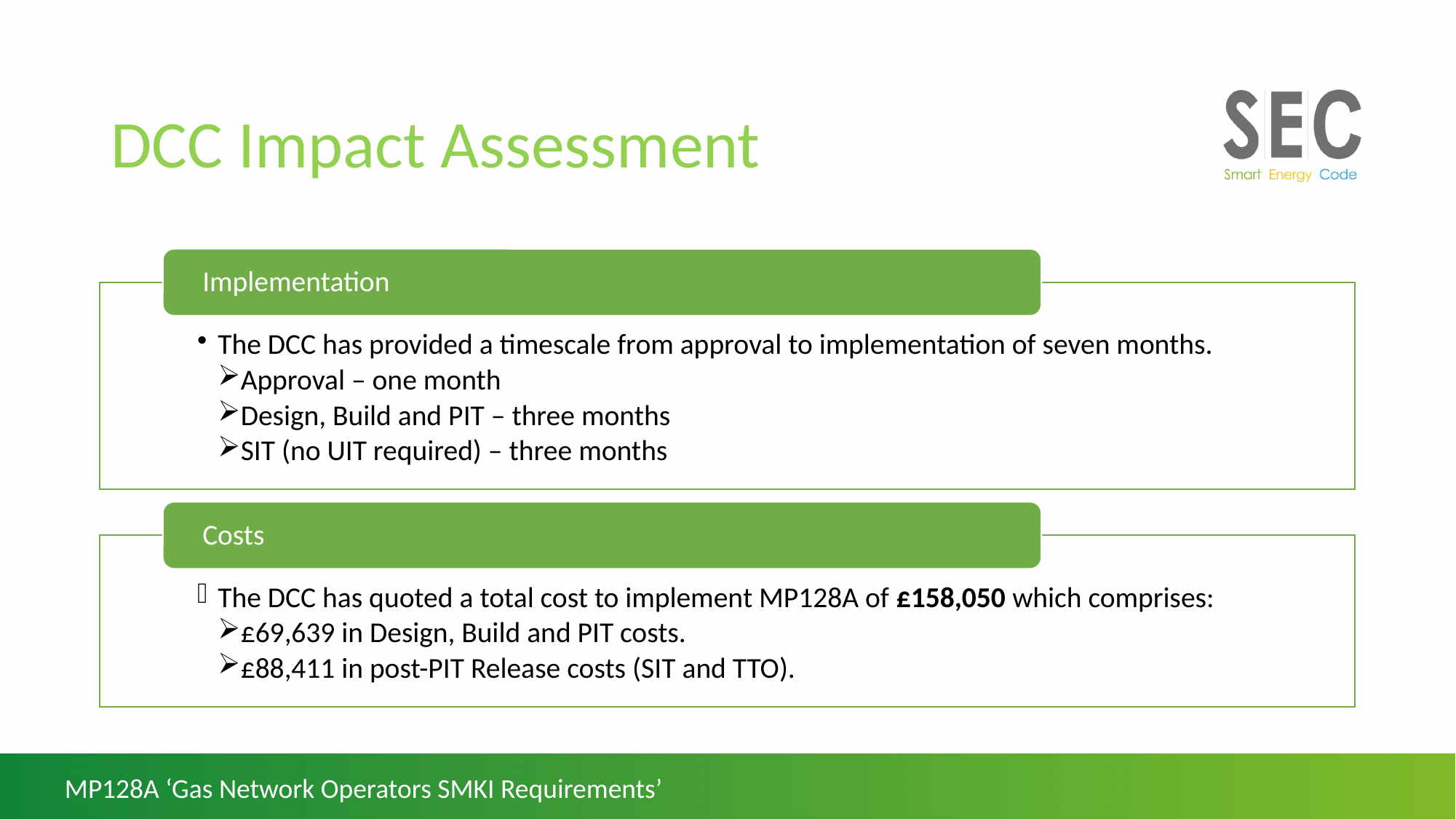

# DCC Impact Assessment
The DCC has provided a timescale from approval to implementation of seven months.
Approval – one month
Design, Build and PIT – three months
SIT (no UIT required) – three months
Implementation
The DCC has quoted a total cost to implement MP128A of £158,050 which comprises:
£69,639 in Design, Build and PIT costs.
£88,411 in post-PIT Release costs (SIT and TTO).
Costs
MP128A ‘Gas Network Operators SMKI Requirements’